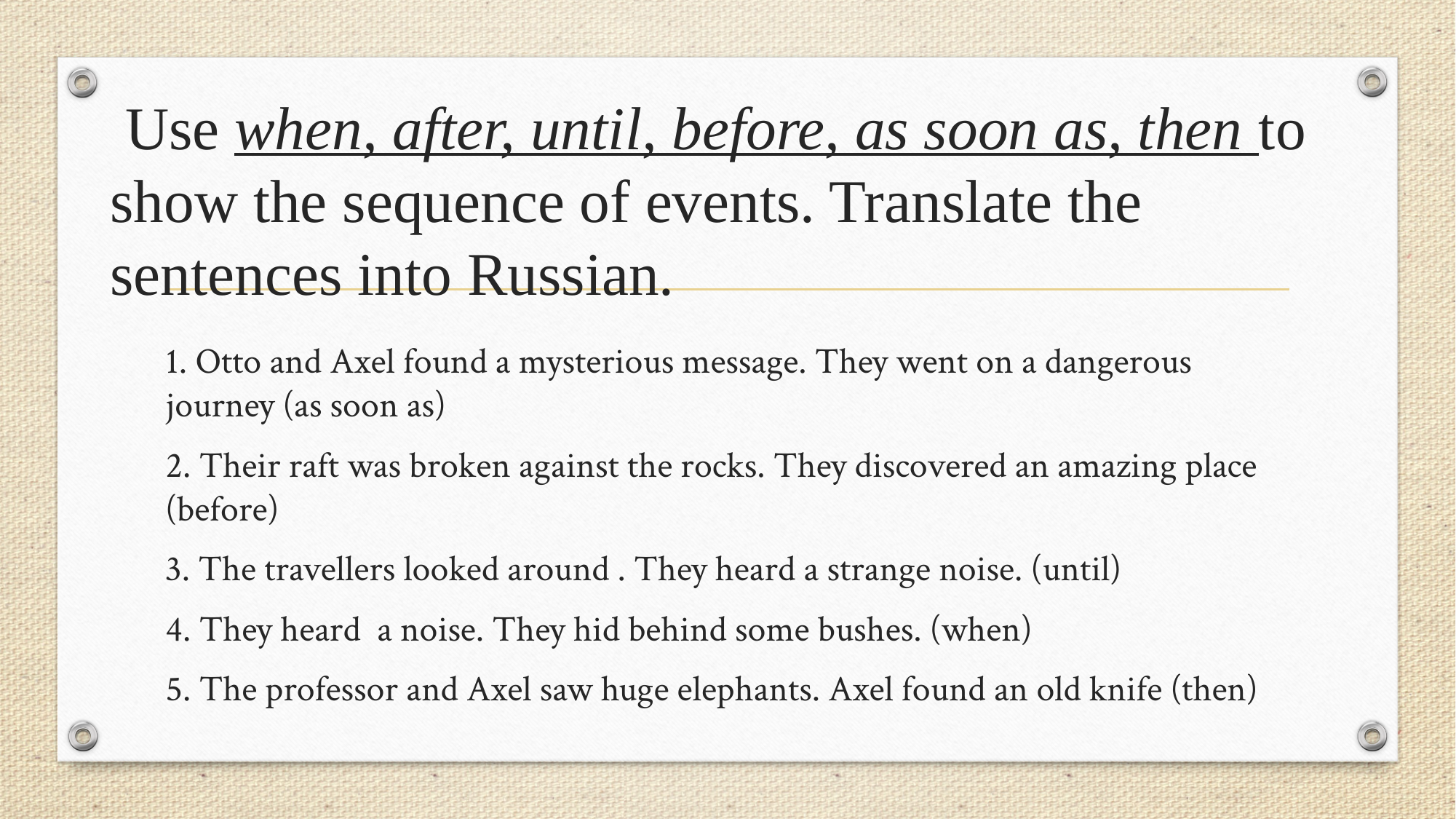

# Use when, after, until, before, as soon as, then to show the sequence of events. Translate the sentences into Russian.
1. Otto and Axel found a mysterious message. They went on a dangerous journey (as soon as)
2. Their raft was broken against the rocks. They discovered an amazing place (before)
3. The travellers looked around . They heard a strange noise. (until)
4. They heard  a noise. They hid behind some bushes. (when)
5. The professor and Axel saw huge elephants. Axel found an old knife (then)